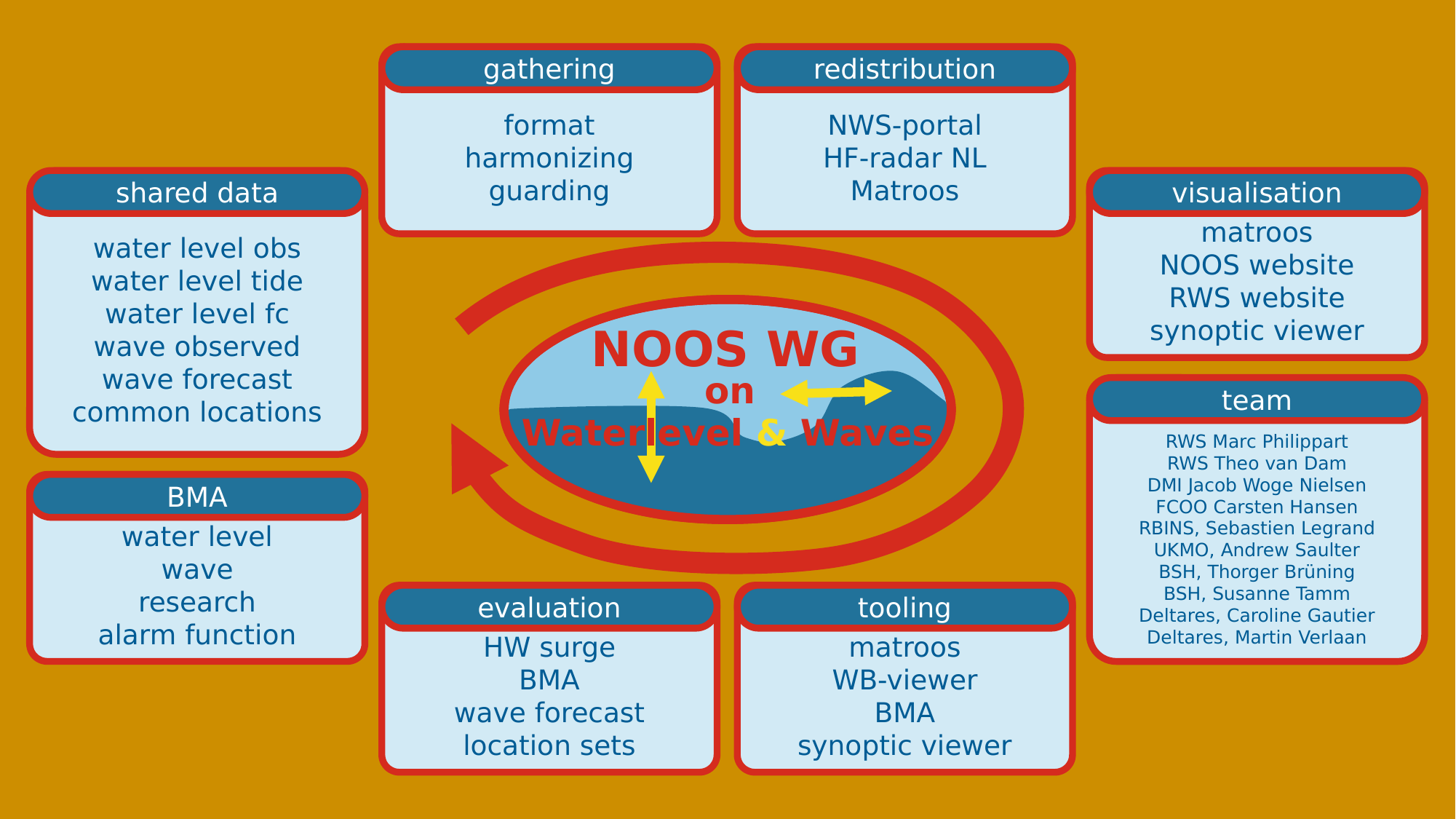

format
harmonizing
guarding
gathering

NWS-portal
HF-radar NL
Matroos
redistribution

water level obs
water level tide
water level fc
wave observed
wave forecast
common locations
shared data

matroos
NOOS website
RWS website
synoptic viewer
visualisation

on
Waterlevel & Waves
NOOS WG

RWS Marc Philippart
RWS Theo van Dam
DMI Jacob Woge Nielsen
FCOO Carsten Hansen
RBINS, Sebastien Legrand
UKMO, Andrew Saulter
BSH, Thorger Brüning
BSH, Susanne Tamm
Deltares, Caroline Gautier
Deltares, Martin Verlaan
team

water level
wave
research
alarm function
BMA

HW surge
BMA
wave forecast
location sets
evaluation

matroos
WB-viewer
BMA
synoptic viewer
tooling